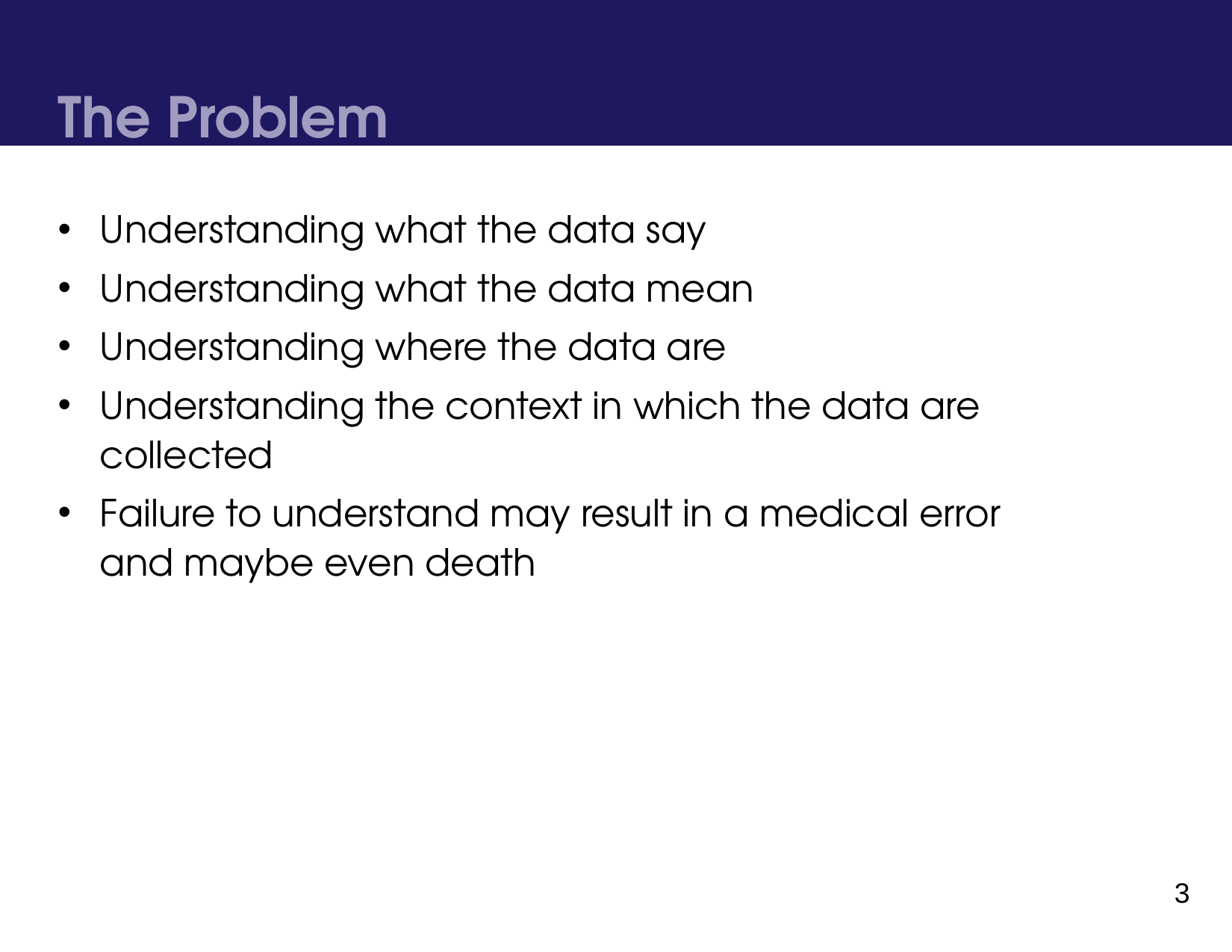

# The Problem
Understanding what the data say
Understanding what the data mean
Understanding where the data are
Understanding the context in which the data are collected
Failure to understand may result in a medical error and maybe even death

3